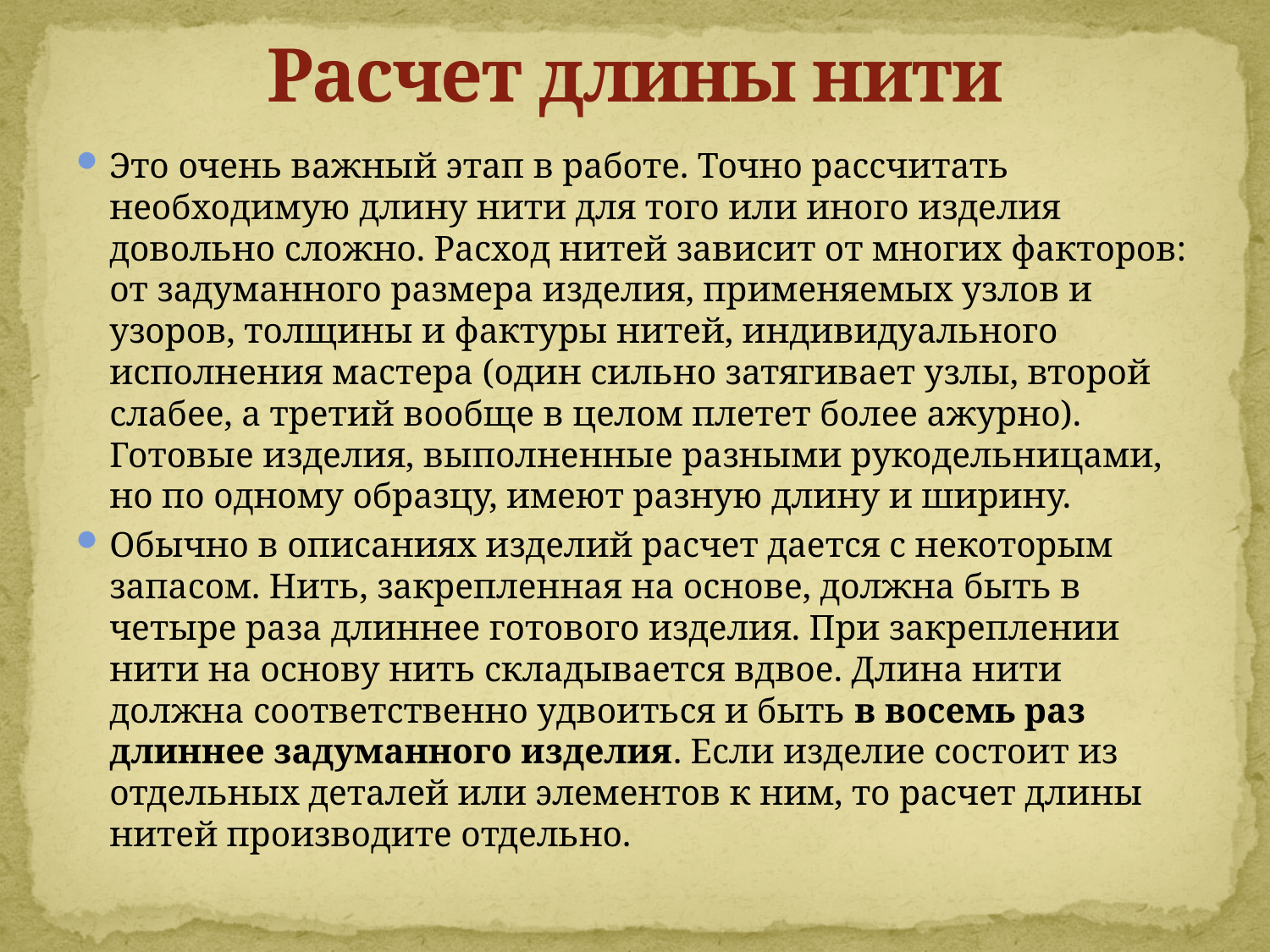

# Расчет длины нити
Это очень важный этап в работе. Точно рассчитать необходимую длину нити для того или иного изделия довольно сложно. Расход нитей зависит от многих факторов: от задуманного размера изделия, применяемых узлов и узоров, толщины и фактуры нитей, индивидуального исполнения мастера (один сильно затягивает узлы, второй слабее, а третий вообще в целом плетет более ажурно). Готовые изделия, выполненные разными рукодельницами, но по одному образцу, имеют разную длину и ширину.
Обычно в описаниях изделий расчет дается с некоторым запасом. Нить, закрепленная на основе, должна быть в четыре раза длиннее готового изделия. При закреплении нити на основу нить складывается вдвое. Длина нити должна соответственно удвоиться и быть в восемь раз длиннее задуманного изделия. Если изделие состоит из отдельных деталей или элементов к ним, то расчет длины нитей производите отдельно.